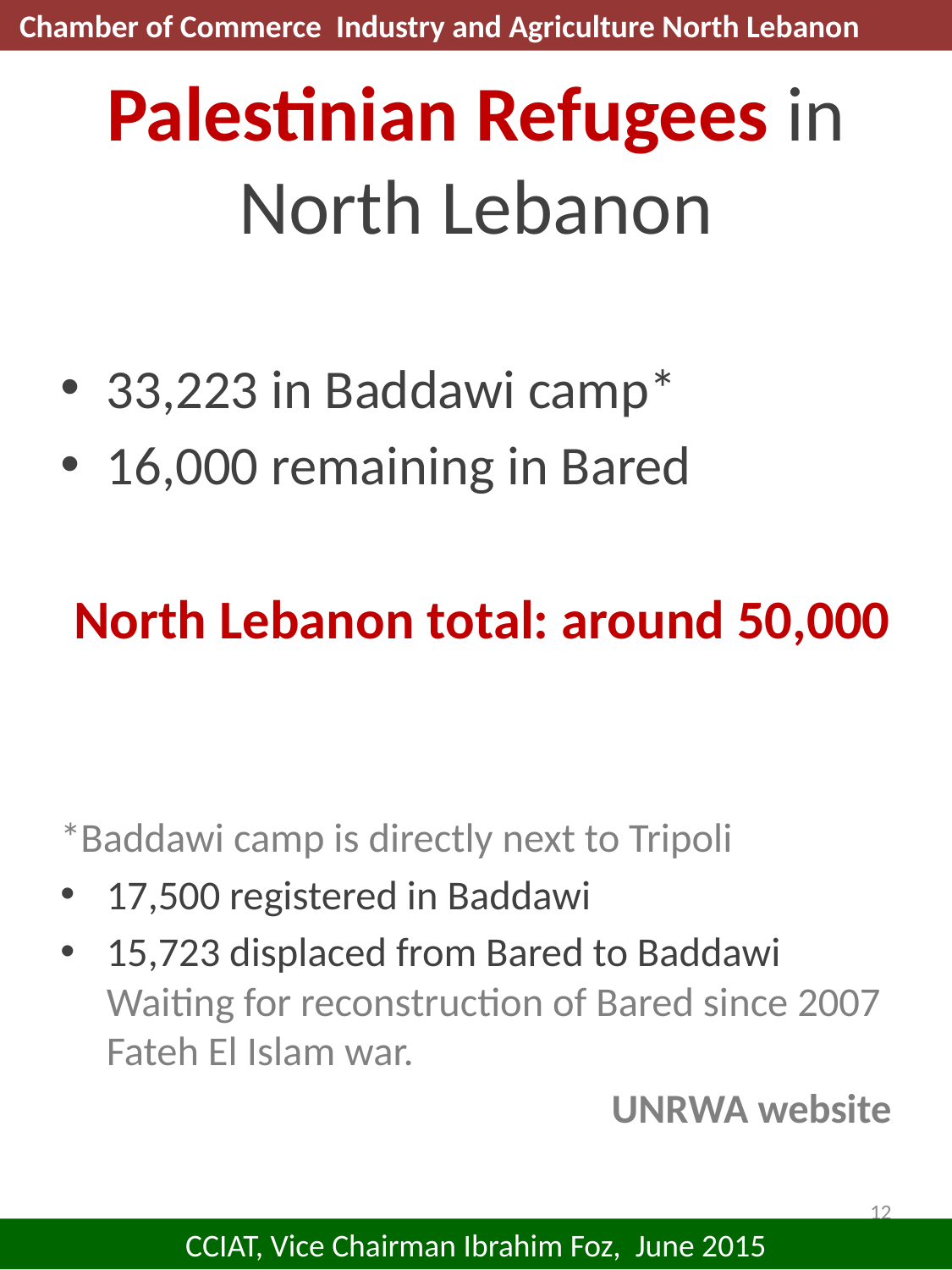

Chamber of Commerce  Industry and Agriculture North Lebanon
# Palestinian Refugees in North Lebanon
33,223 in Baddawi camp*
16,000 remaining in Bared

 North Lebanon total: around 50,000

*Baddawi camp is directly next to Tripoli
17,500 registered in Baddawi
15,723 displaced from Bared to Baddawi Waiting for reconstruction of Bared since 2007 Fateh El Islam war.
UNRWA website

12
CCIAT, Vice Chairman Ibrahim Foz,  June 2015